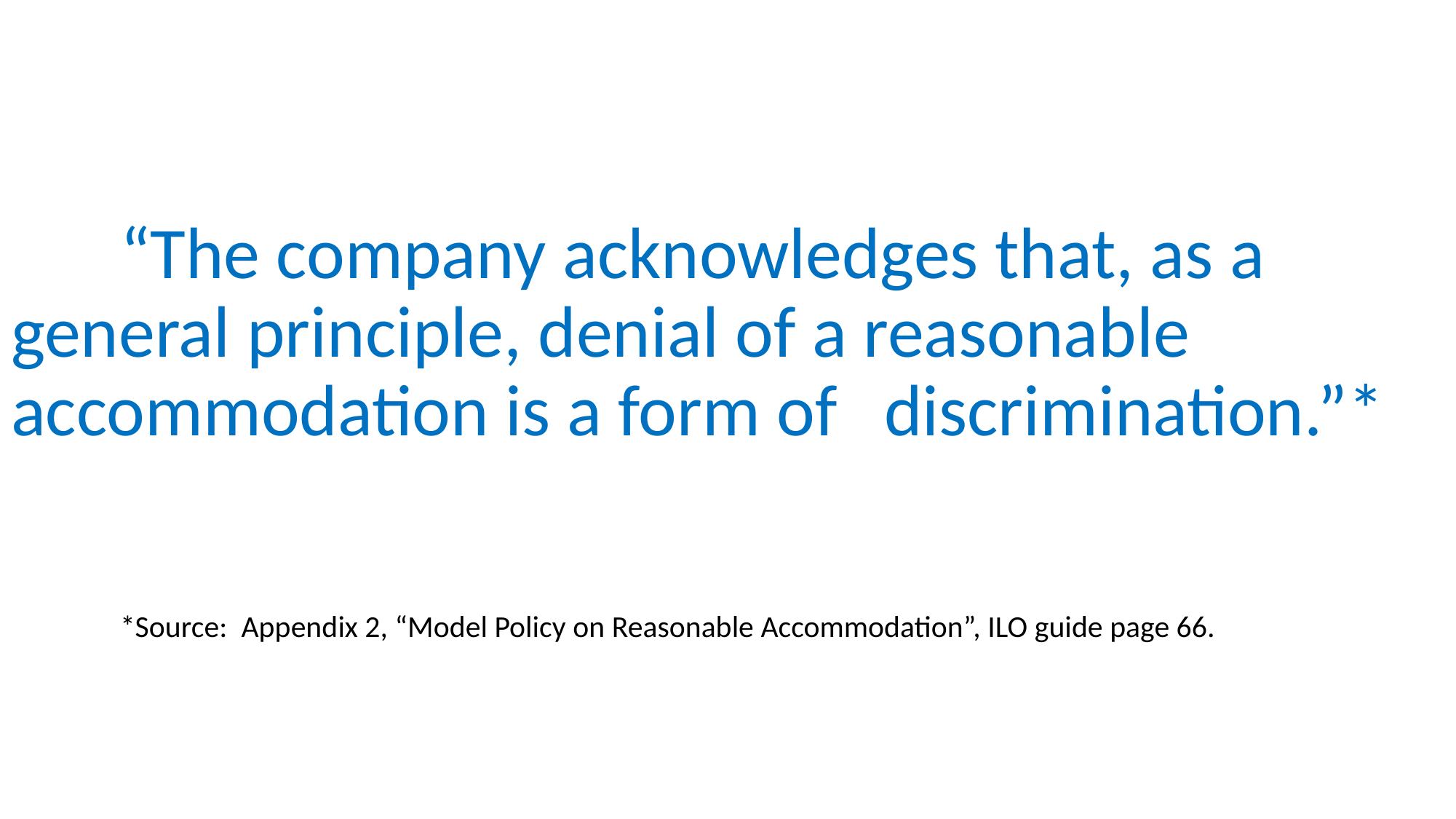

“The company acknowledges that, as a 	general principle, denial of a reasonable 	accommodation is a form of 	discrimination.”*

	*Source:  Appendix 2, “Model Policy on Reasonable Accommodation”, ILO guide page 66.